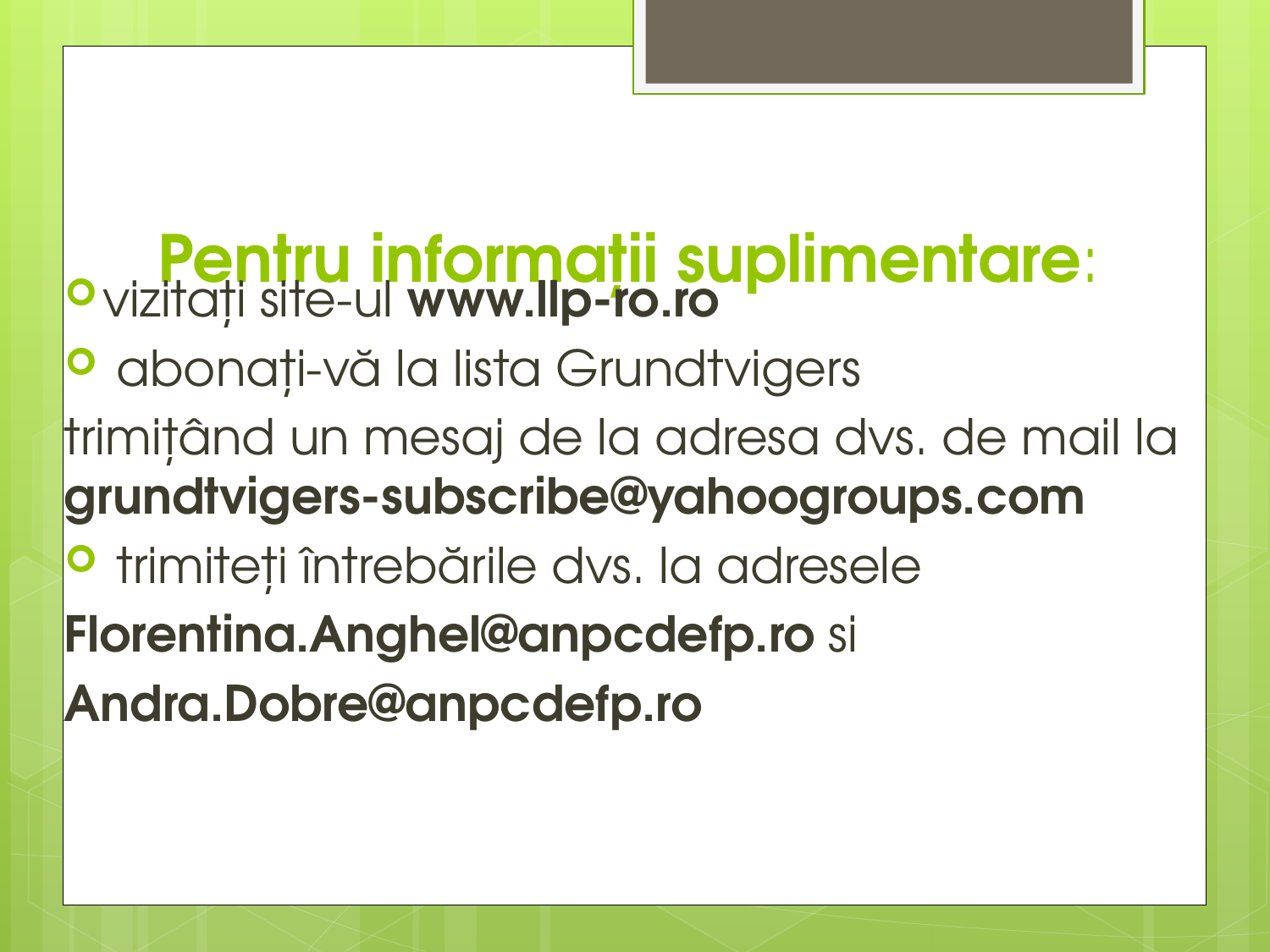

# Pentru informații suplimentare:
vizitați site-ul www.llp-ro.ro
 abonați-vă la lista Grundtvigers
trimițând un mesaj de la adresa dvs. de mail la grundtvigers-subscribe@yahoogroups.com
 trimiteți întrebările dvs. la adresele
Florentina.Anghel@anpcdefp.ro si
Andra.Dobre@anpcdefp.ro